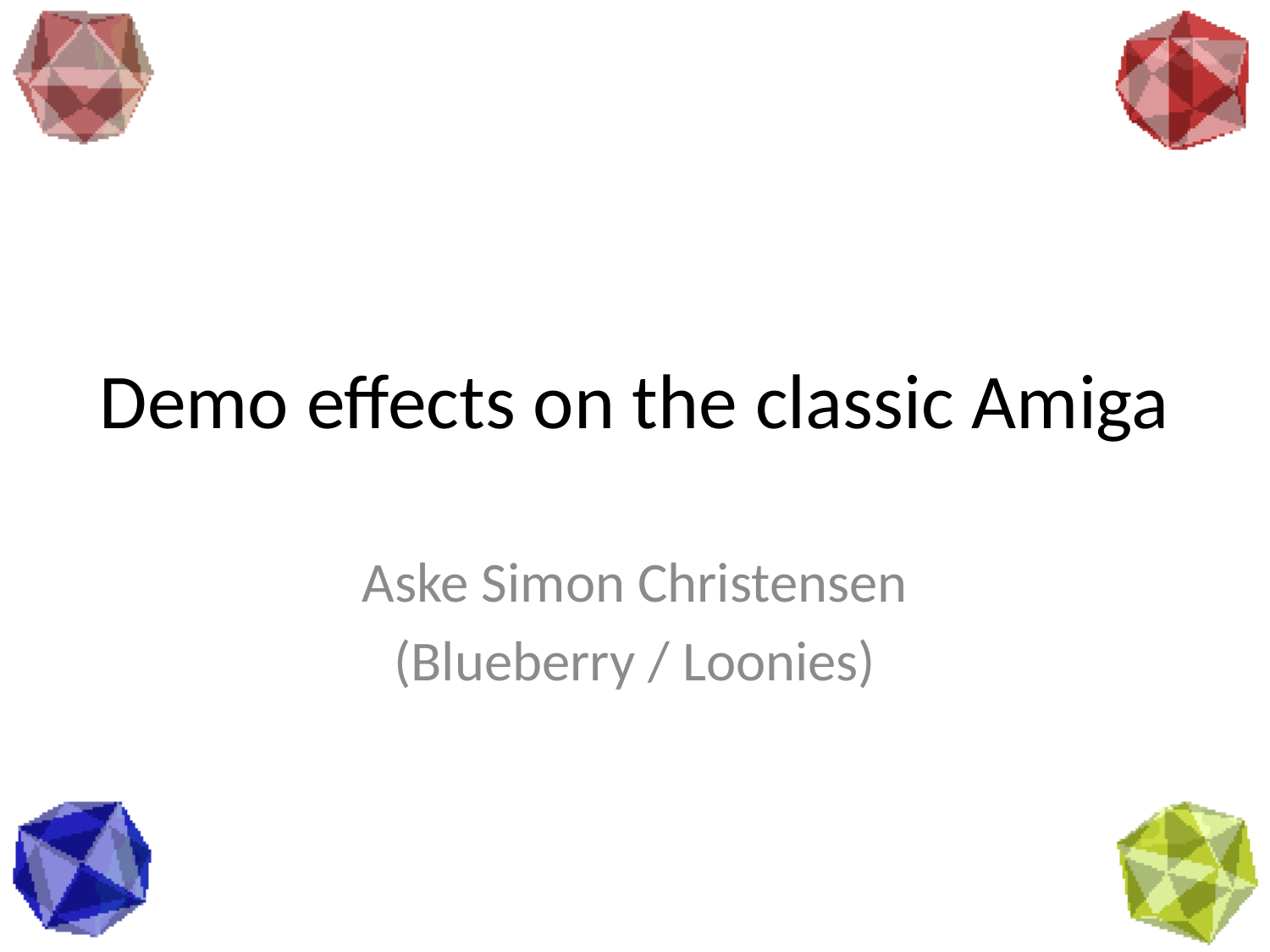

# Demo effects on the classic Amiga
Aske Simon Christensen
(Blueberry / Loonies)